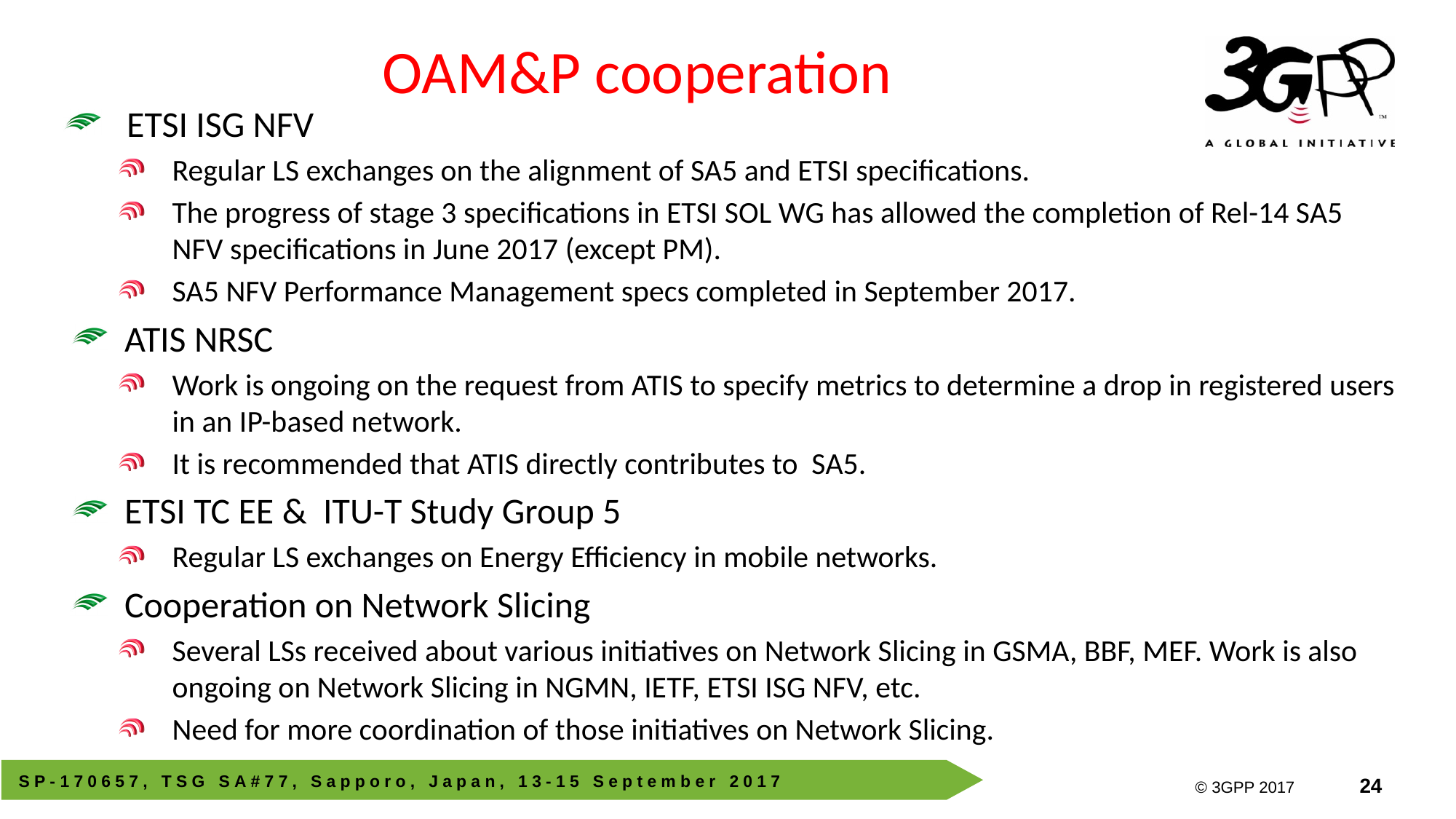

# OAM&P cooperation
ETSI ISG NFV
Regular LS exchanges on the alignment of SA5 and ETSI specifications.
The progress of stage 3 specifications in ETSI SOL WG has allowed the completion of Rel-14 SA5 NFV specifications in June 2017 (except PM).
SA5 NFV Performance Management specs completed in September 2017.
ATIS NRSC
Work is ongoing on the request from ATIS to specify metrics to determine a drop in registered users in an IP-based network.
It is recommended that ATIS directly contributes to  SA5.
ETSI TC EE &  ITU-T Study Group 5
Regular LS exchanges on Energy Efficiency in mobile networks.
Cooperation on Network Slicing
Several LSs received about various initiatives on Network Slicing in GSMA, BBF, MEF. Work is also ongoing on Network Slicing in NGMN, IETF, ETSI ISG NFV, etc.
Need for more coordination of those initiatives on Network Slicing.